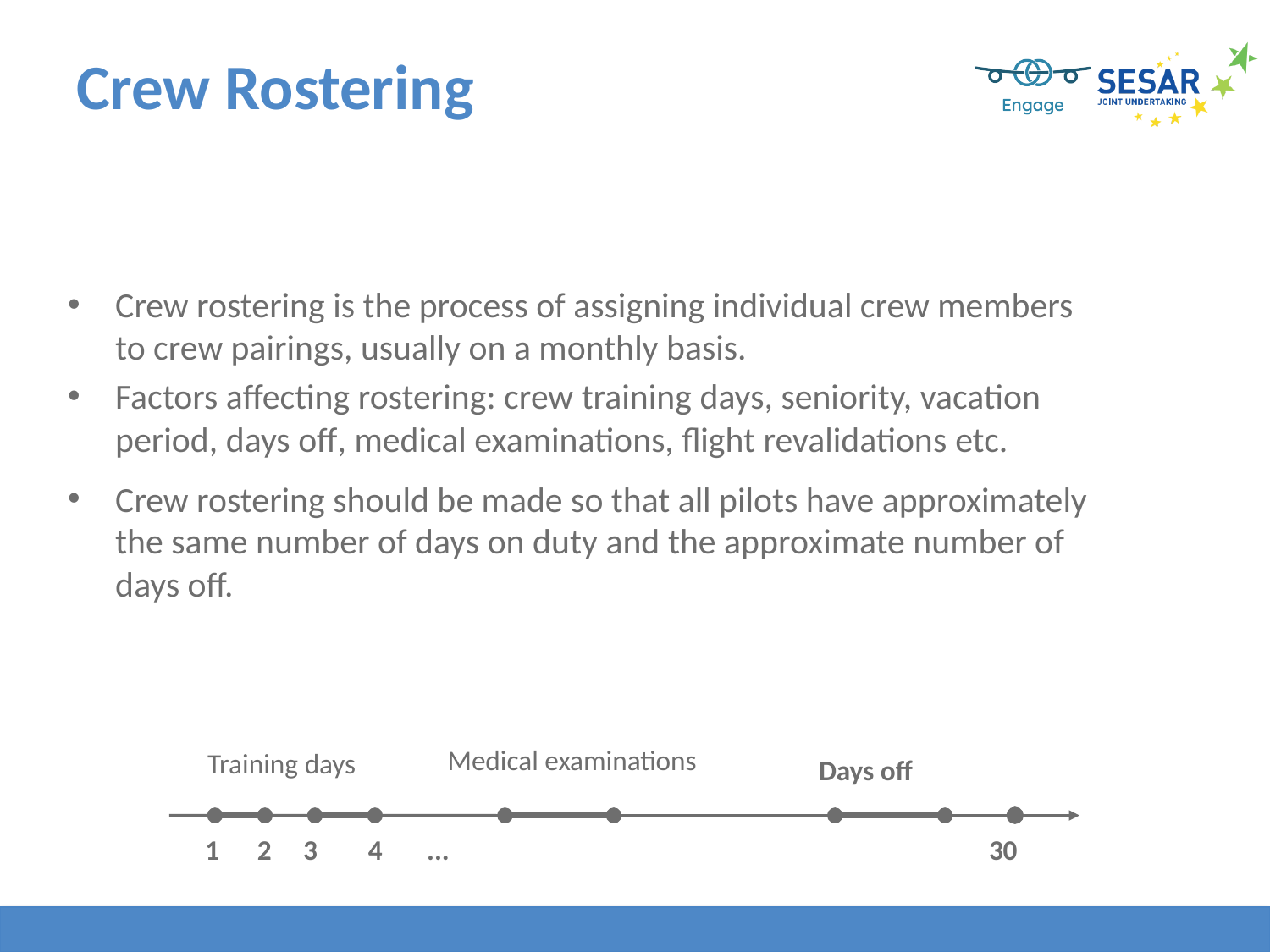

# Crew Rostering
Crew rostering is the process of assigning individual crew members to crew pairings, usually on a monthly basis.
Factors affecting rostering: crew training days, seniority, vacation period, days off, medical examinations, flight revalidations etc.
Crew rostering should be made so that all pilots have approximately the same number of days on duty and the approximate number of days off.

Medical examinations
Training days
Days off

       1      2     3        4       ...                                                                                     30